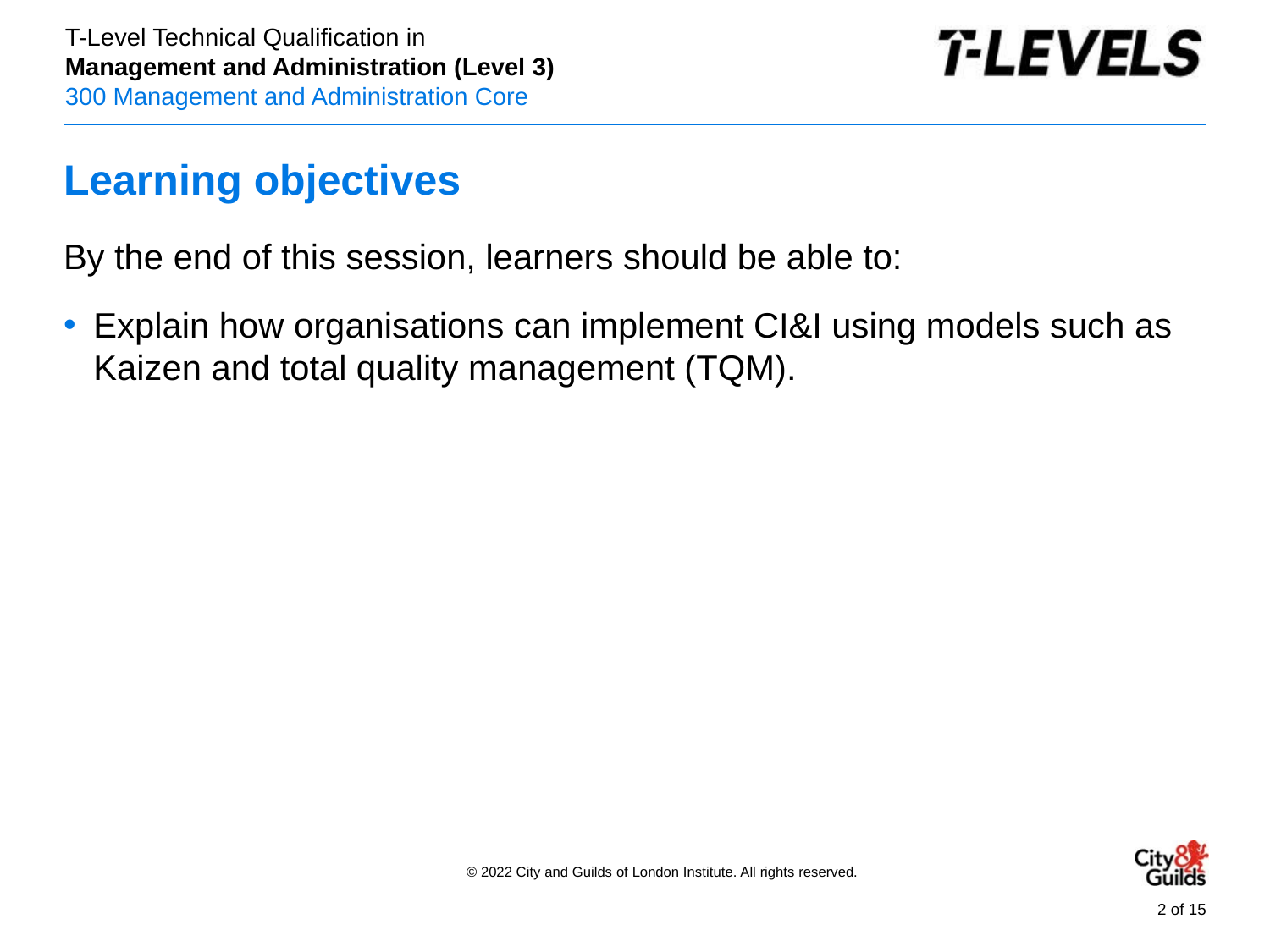

# Learning objectives
By the end of this session, learners should be able to:
Explain how organisations can implement CI&I using models such as Kaizen and total quality management (TQM).